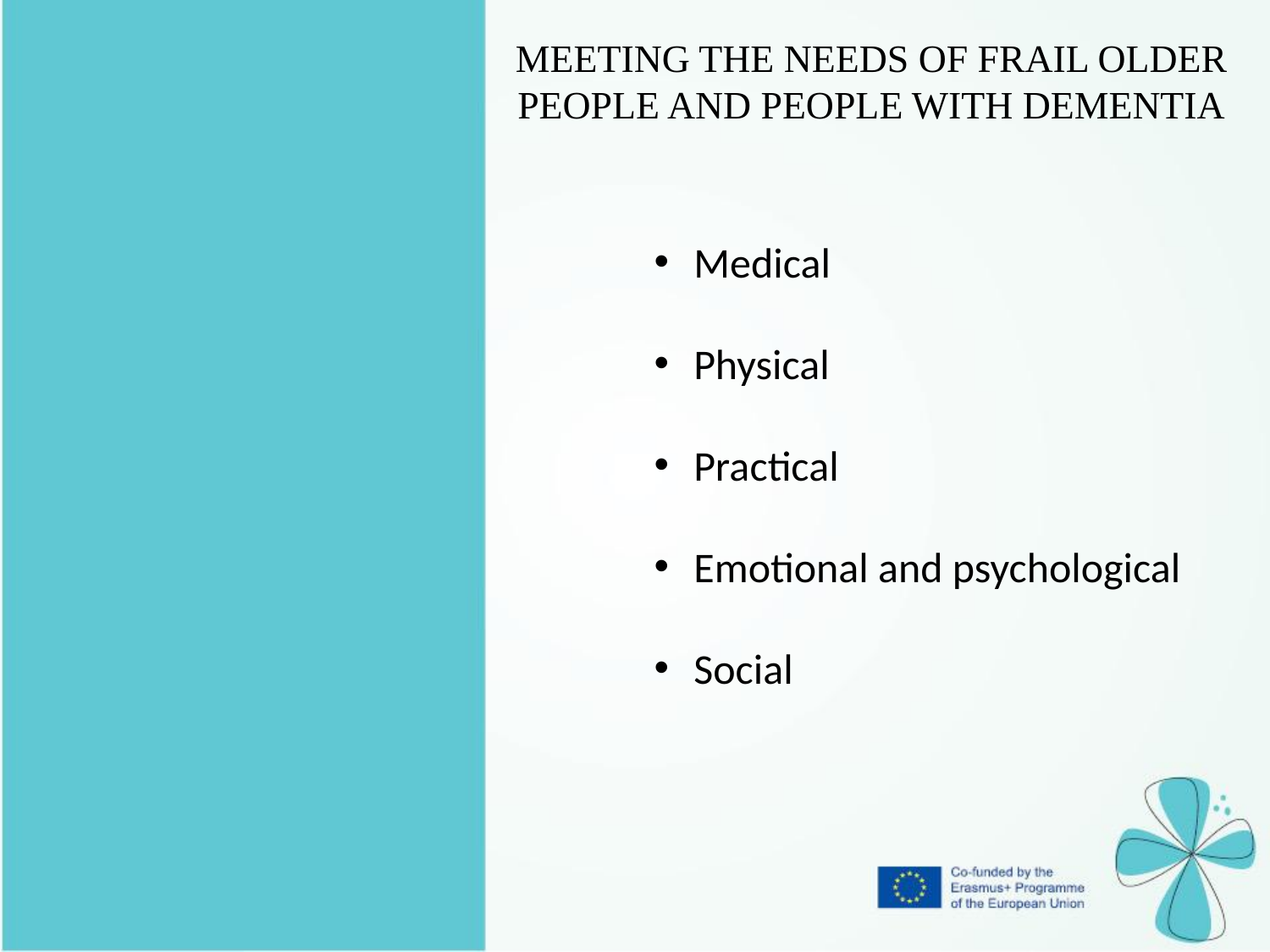

MEETING THE NEEDS OF FRAIL OLDER PEOPLE AND PEOPLE WITH DEMENTIA
Medical

Physical

Practical

Emotional and psychological

Social